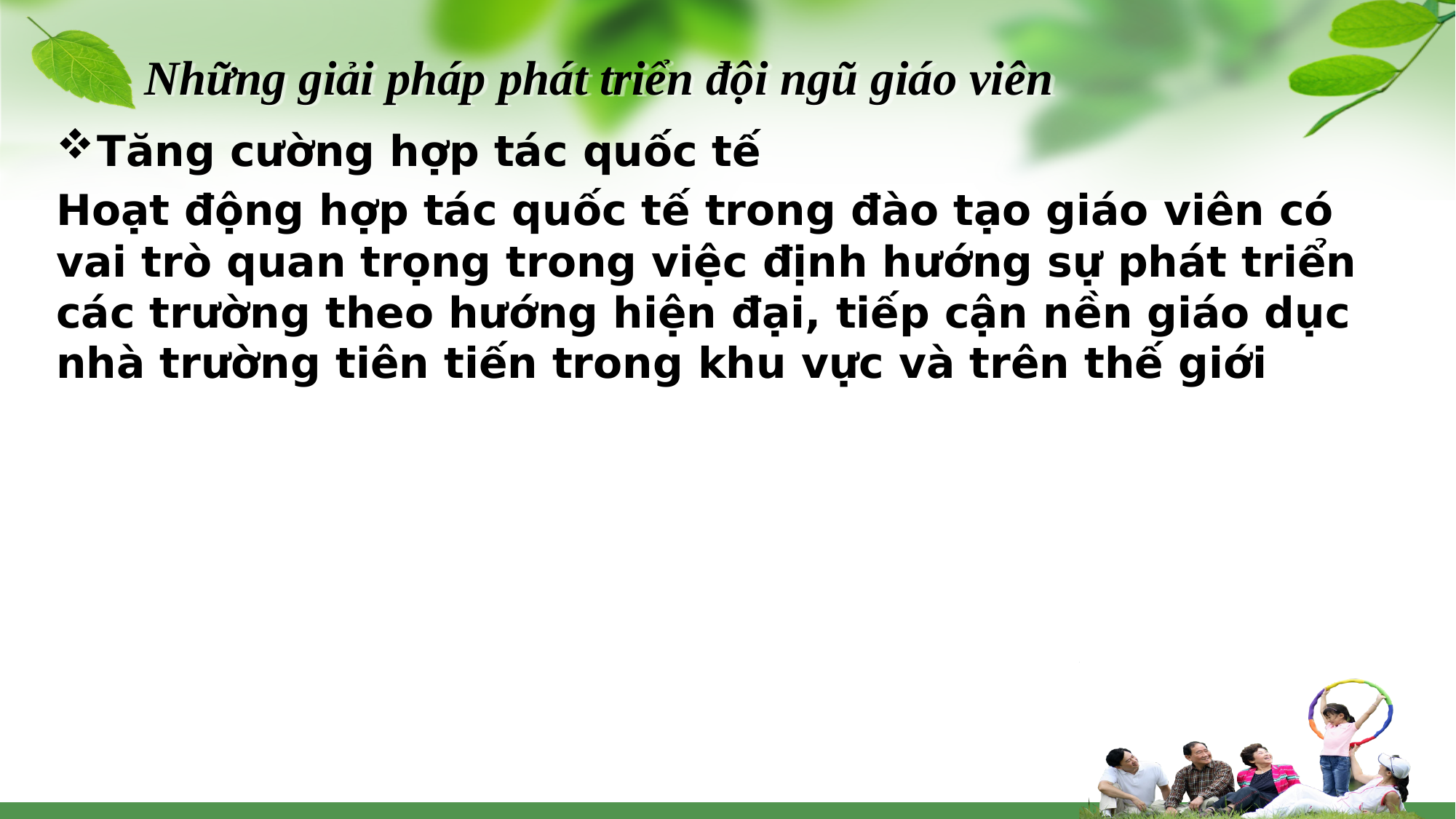

# Những giải pháp phát triển đội ngũ giáo viên
Tăng cường hợp tác quốc tế
Hoạt động hợp tác quốc tế trong đào tạo giáo viên có vai trò quan trọng trong việc định hướng sự phát triển các trường theo hướng hiện đại, tiếp cận nền giáo dục nhà trường tiên tiến trong khu vực và trên thế giới